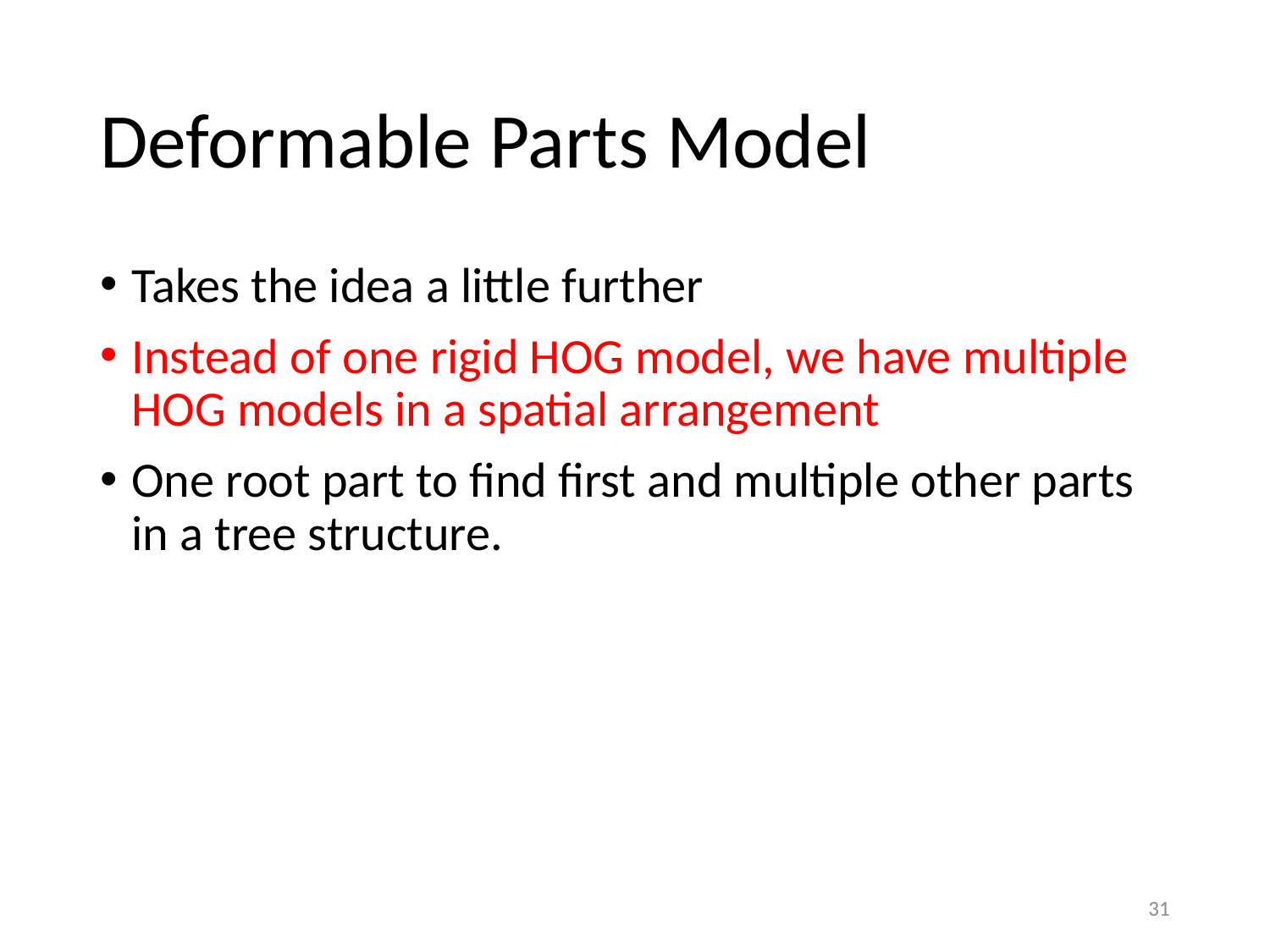

# Deformable Parts Model
Takes the idea a little further
Instead of one rigid HOG model, we have multiple HOG models in a spatial arrangement
One root part to find first and multiple other parts in a tree structure.
31